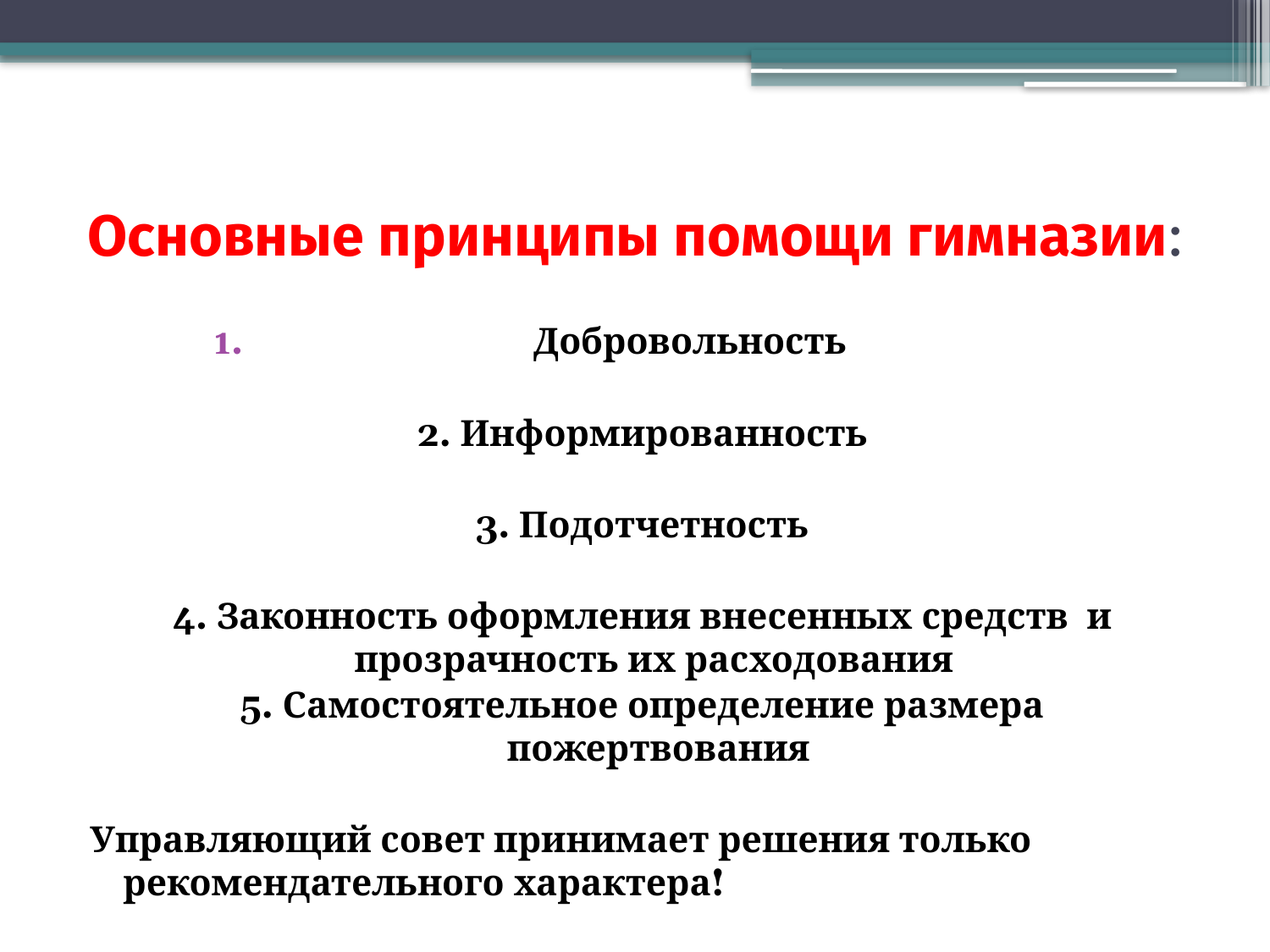

# Основные принципы помощи гимназии:
Добровольность

2. Информированность

3. Подотчетность

4. Законность оформления внесенных средств  и прозрачность их расходования
5. Самостоятельное определение размера пожертвования

Управляющий совет принимает решения только рекомендательного характера!